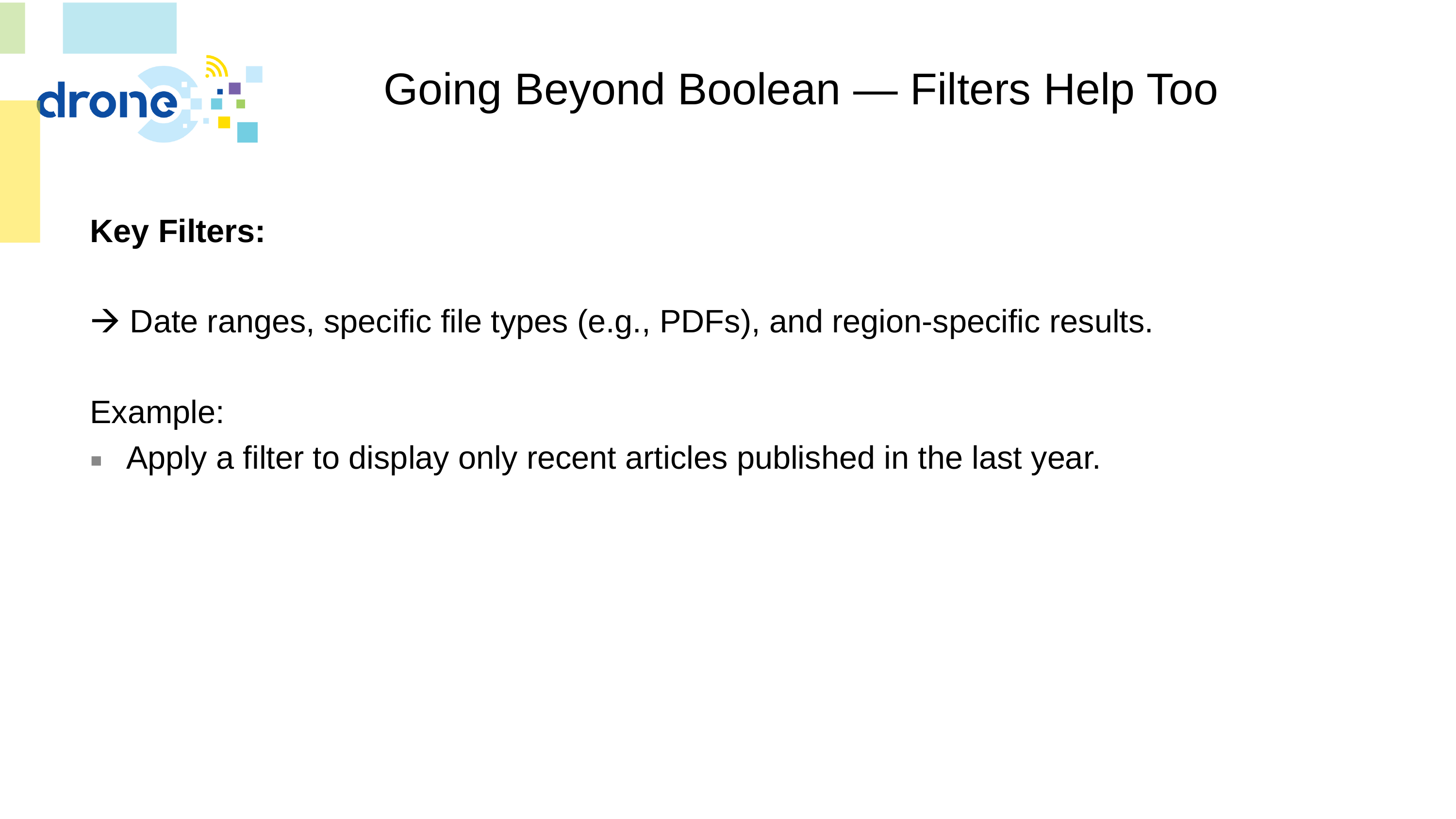

# Going Beyond Boolean — Filters Help Too

Key Filters:

🡪 Date ranges, specific file types (e.g., PDFs), and region-specific results.

Example:
Apply a filter to display only recent articles published in the last year.